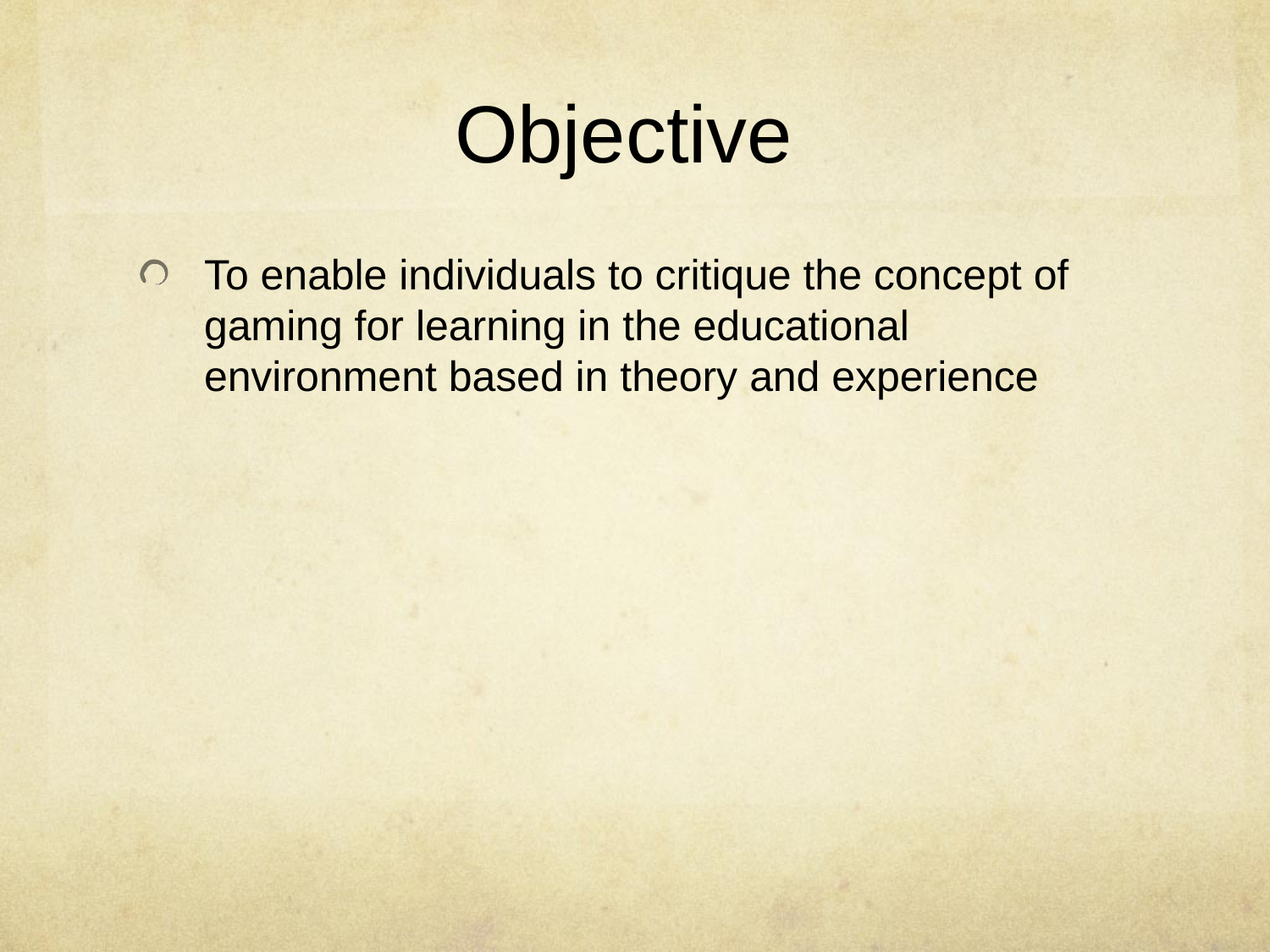

# Objective
To enable individuals to critique the concept of gaming for learning in the educational environment based in theory and experience